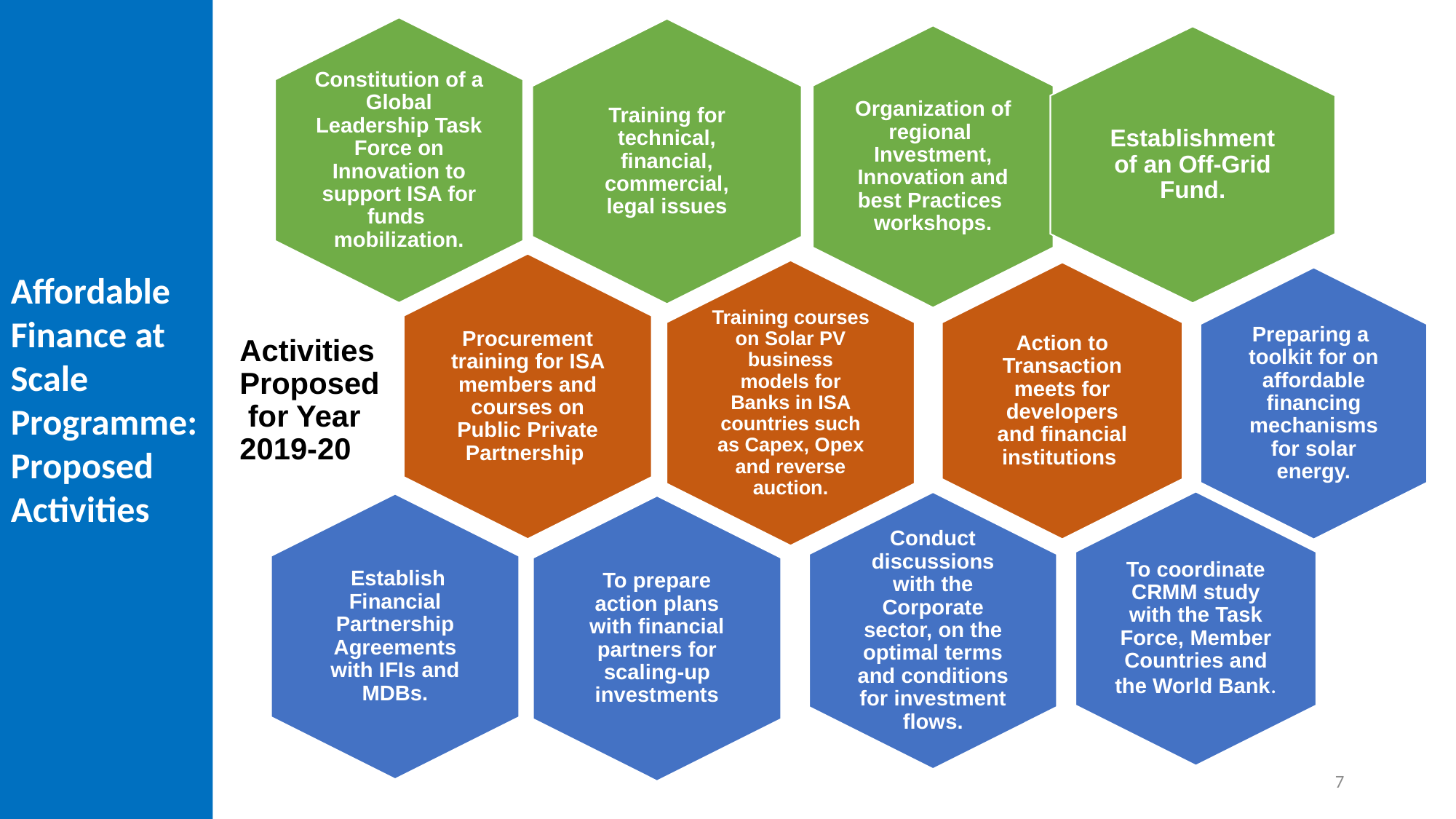

Affordable Finance at Scale Programme: Proposed Activities

Action to Transaction meets for developers and financial institutions
Organization of regional  Investment, Innovation and best Practices  workshops.
Conduct discussions with the Corporate sector, on the optimal terms and conditions for investment flows.
Establishment of an Off-Grid Fund.
Preparing a  toolkit for on affordable financing mechanisms for solar energy.
To coordinate CRMM study with the Task Force, Member Countries and the World Bank.
Training for technical, financial, commercial, legal issues
Activities Proposed  for Year 2019-20
Constitution of a Global Leadership Task Force on Innovation to support ISA for funds  mobilization.
Procurement training for ISA members and courses on Public Private Partnership
 Establish Financial Partnership Agreements with IFIs and MDBs.
Training courses on Solar PV business models for Banks in ISA countries such as Capex, Opex and reverse auction.
To prepare action plans with financial partners for scaling-up investments
7